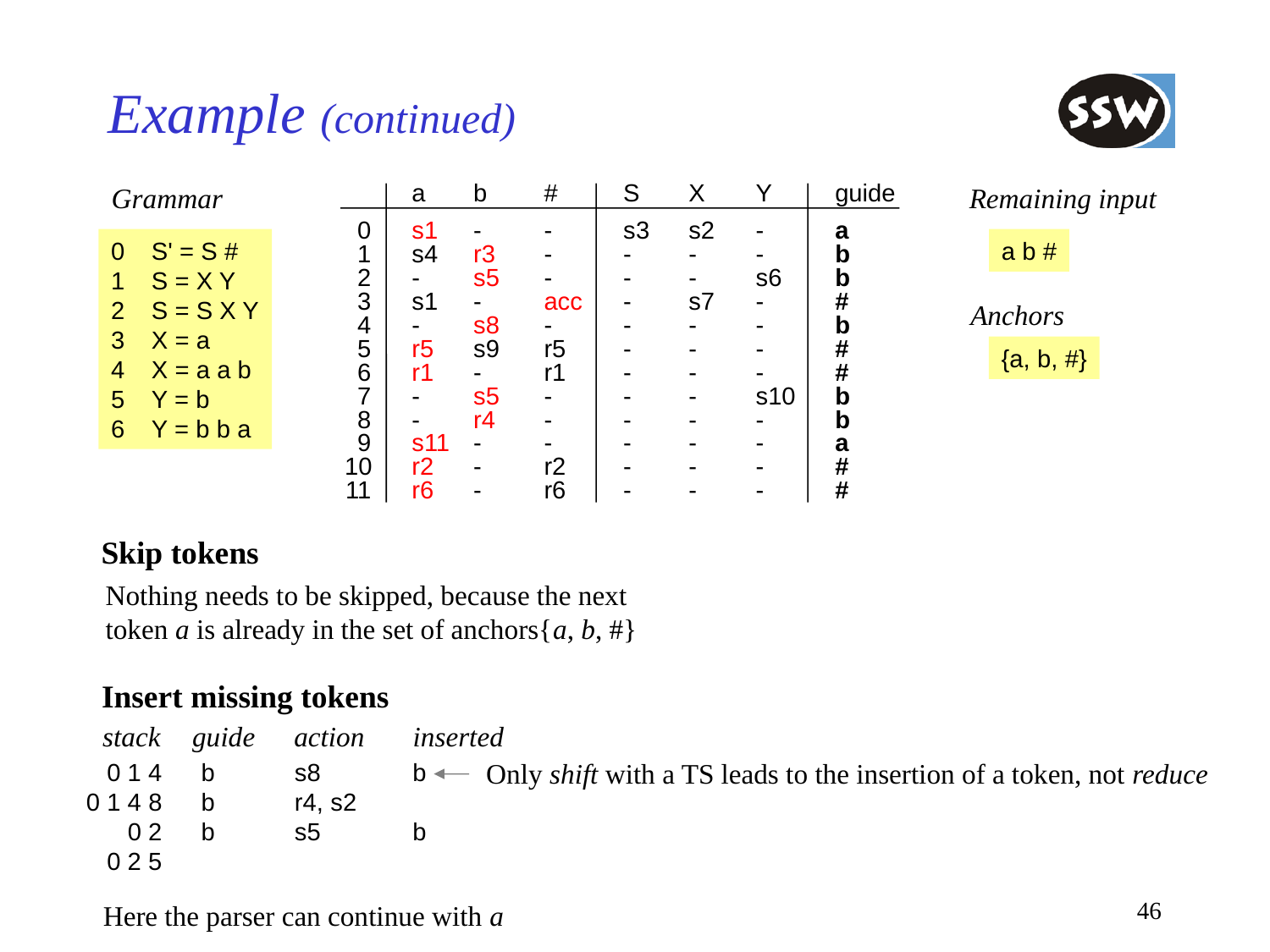

# Example (continued)
		a	b	#	S	X	Y	guide
	0	s1	-	-	s3	s2	-	a
	1	s4	r3	-	-	-	-	b
	2	-	s5	-	-	-	s6	b
	3	s1	-	acc	-	s7	-	#
	4	-	s8	-	-	-	-	b
	5	r5	s9	r5	-	-	-	#
	6	r1	-	r1	-	-	-	#
	7	-	s5	-	-	-	s10	b
	8	-	r4	-	-	-	-	b
	9	s11	-	-	-	-	-	a
	10	r2	-	r2	-	-	-	#
	11	r6	-	r6	-	-	-	#
Grammar
Remaining input

0	S' = S #
1	S = X Y
2	S = S X Y
3	X = a
4	X = a a b
5	Y = b
6	Y = b b a
a b #
Anchors
{a, b, #}
Skip tokens
Nothing needs to be skipped, because the next
token a is already in the set of anchors{a, b, #}
Insert missing tokens
stack
guide
action
inserted
Only shift with a TS leads to the insertion of a token, not reduce

	0 1 4	b	s8	b
	0 1 4 8	b	r4, s2
	0 2	b	s5	b
	0 2 5
46
Here the parser can continue with a